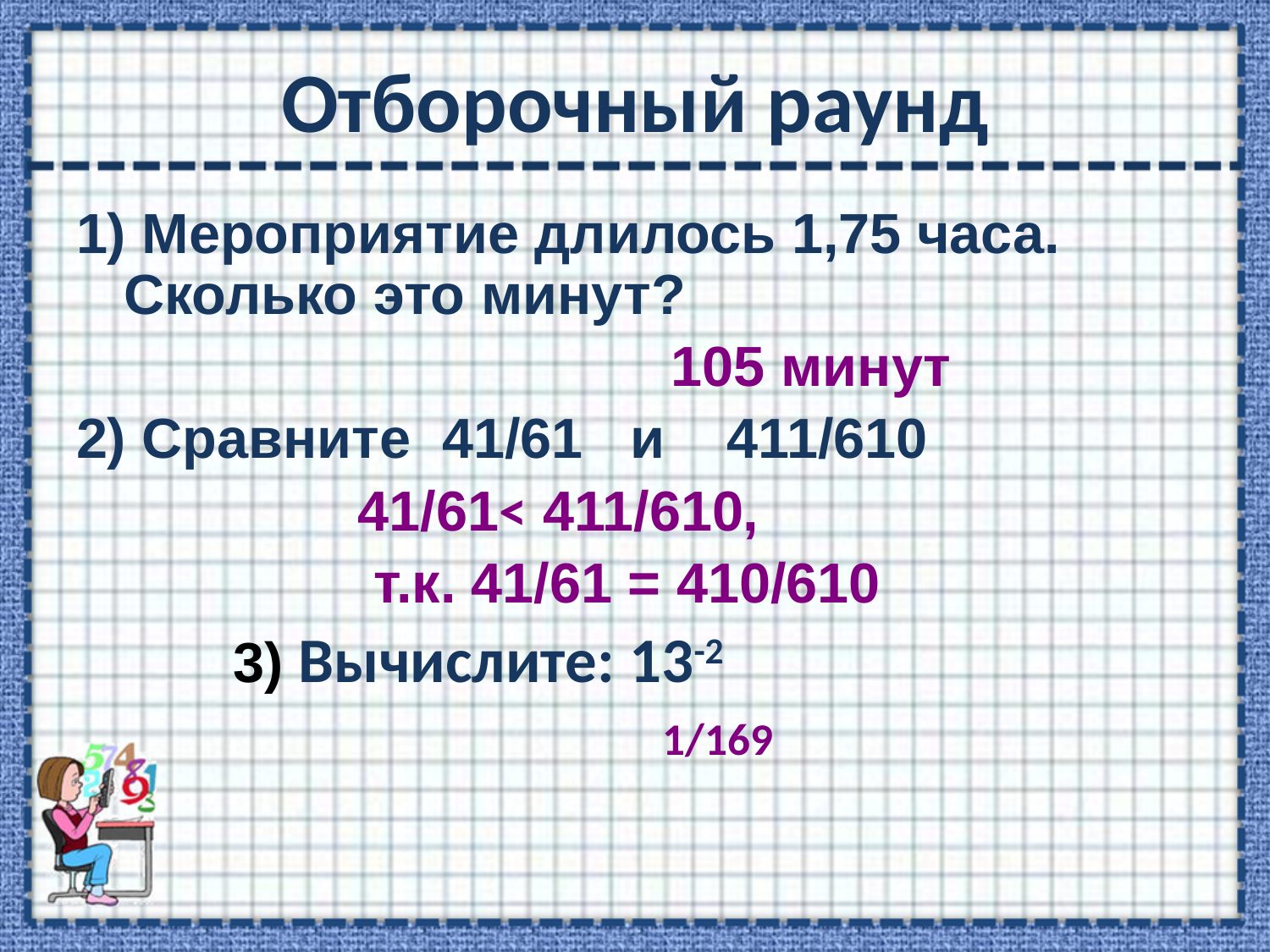

# Отборочный раунд
1) Мероприятие длилось 1,75 часа. Сколько это минут?
                                      105 минут
2) Сравните  41/61   и    411/610
                  41/61< 411/610,
                   т.к. 41/61 = 410/610
          3) Вычислите: 13-2
                                                                       1/169